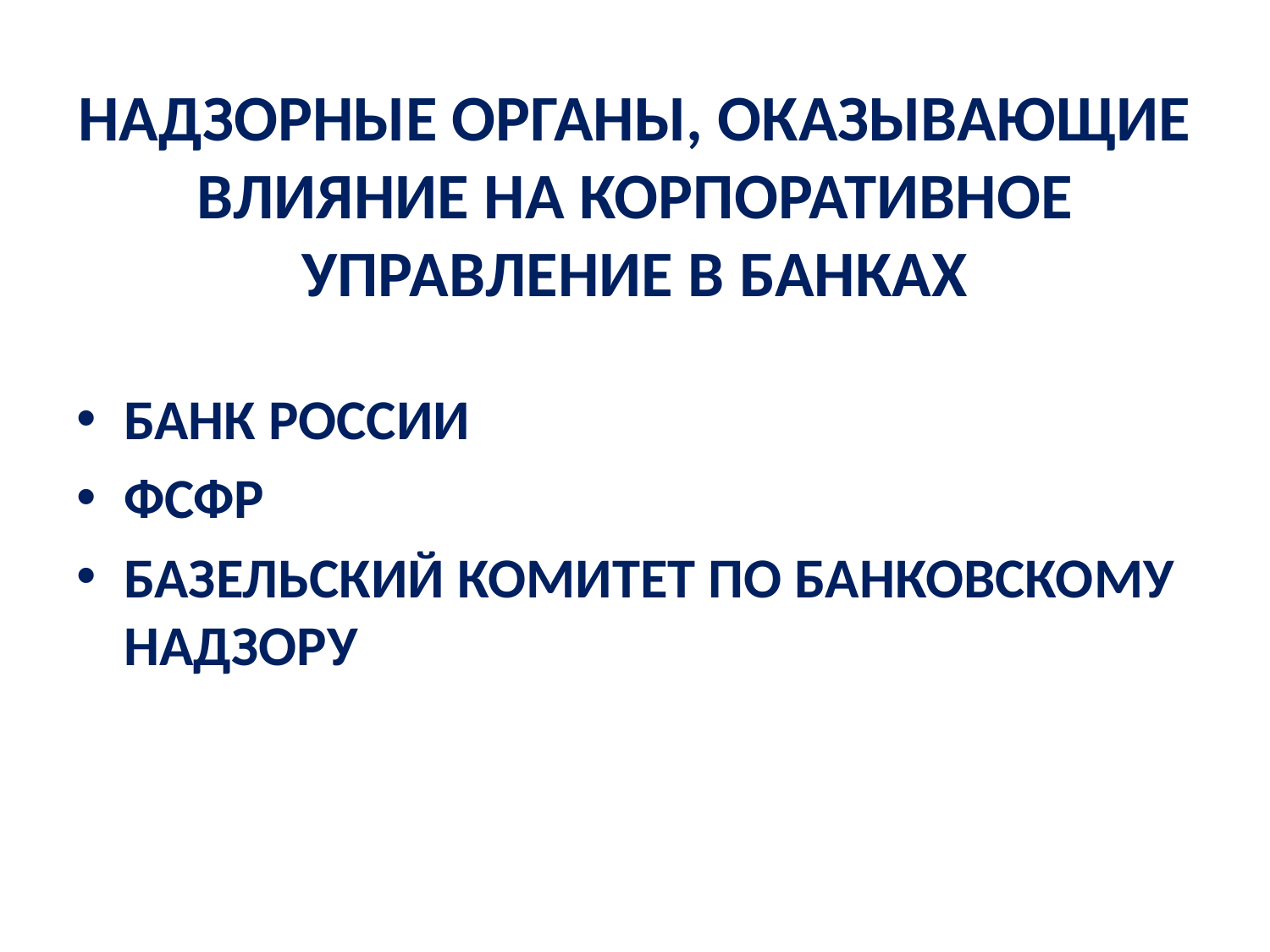

# НАДЗОРНЫЕ ОРГАНЫ, ОКАЗЫВАЮЩИЕ ВЛИЯНИЕ НА КОРПОРАТИВНОЕ УПРАВЛЕНИЕ В БАНКАХ
БАНК РОССИИ
ФСФР
БАЗЕЛЬСКИЙ КОМИТЕТ ПО БАНКОВСКОМУ НАДЗОРУ